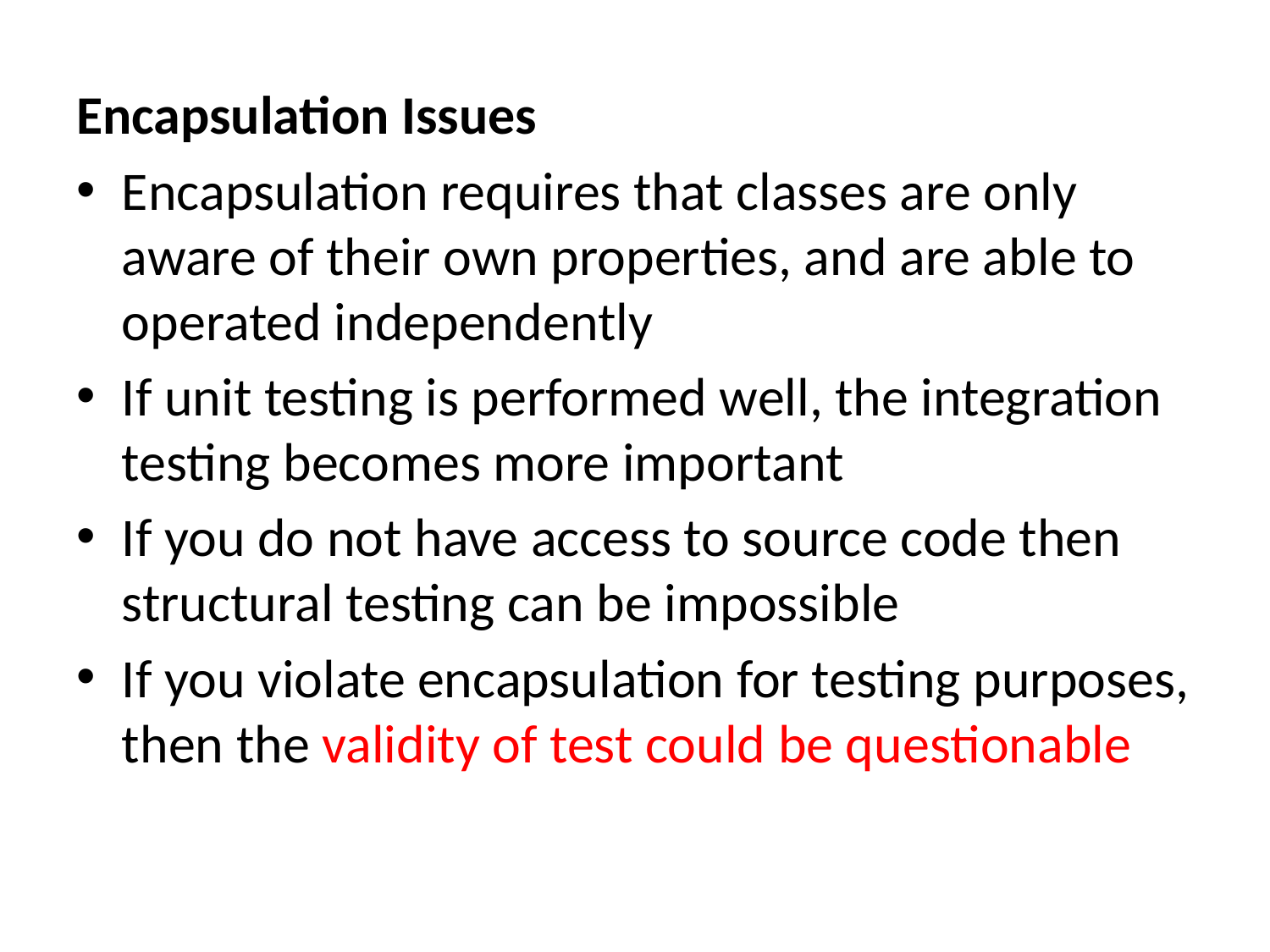

#
Encapsulation Issues
Encapsulation requires that classes are only aware of their own properties, and are able to operated independently
If unit testing is performed well, the integration testing becomes more important
If you do not have access to source code then structural testing can be impossible
If you violate encapsulation for testing purposes, then the validity of test could be questionable